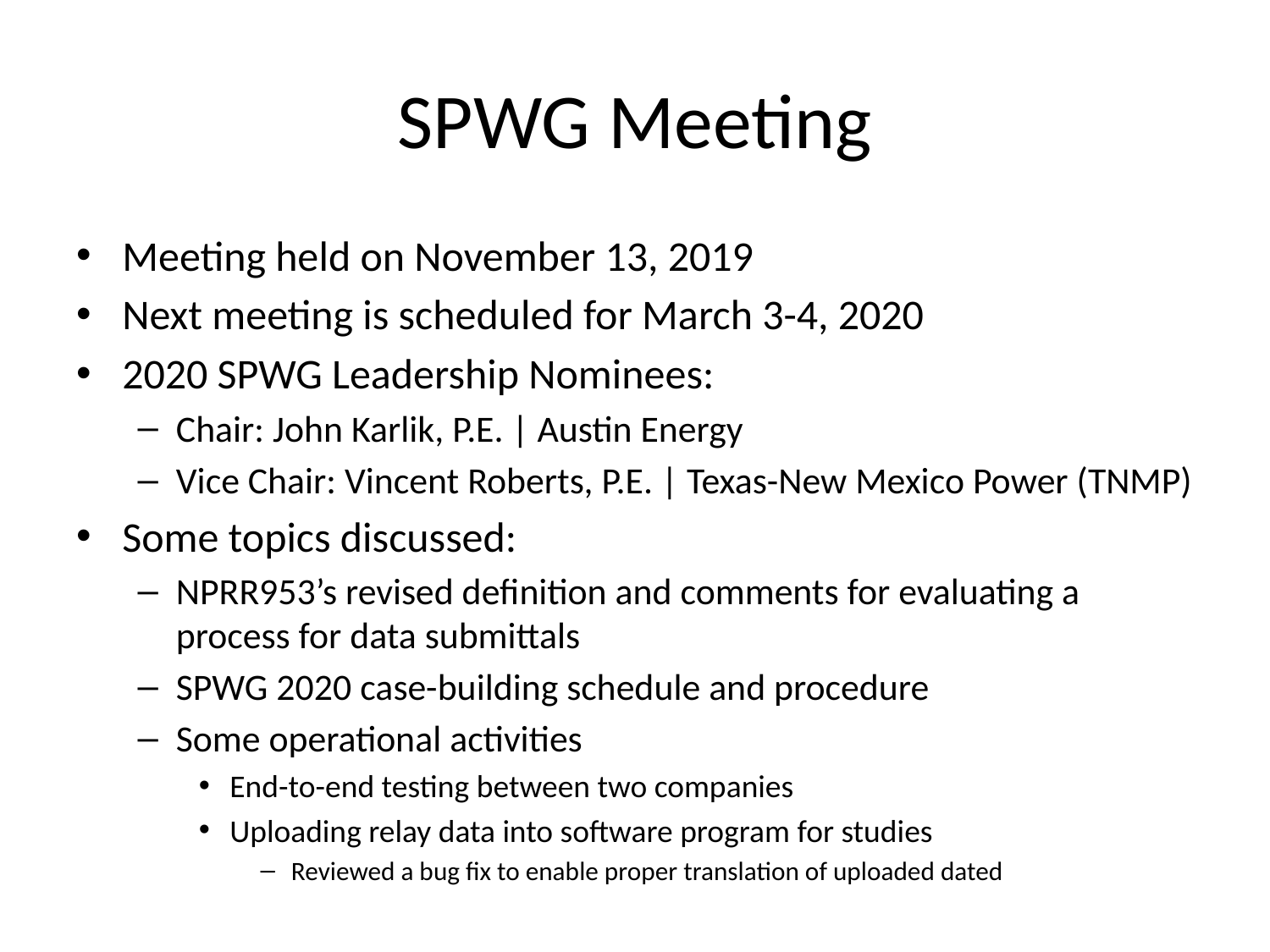

# SPWG Meeting
Meeting held on November 13, 2019
Next meeting is scheduled for March 3-4, 2020
2020 SPWG Leadership Nominees:
Chair: John Karlik, P.E. | Austin Energy
Vice Chair: Vincent Roberts, P.E. | Texas-New Mexico Power (TNMP)
Some topics discussed:
NPRR953’s revised definition and comments for evaluating a process for data submittals
SPWG 2020 case-building schedule and procedure
Some operational activities
End-to-end testing between two companies
Uploading relay data into software program for studies
Reviewed a bug fix to enable proper translation of uploaded dated